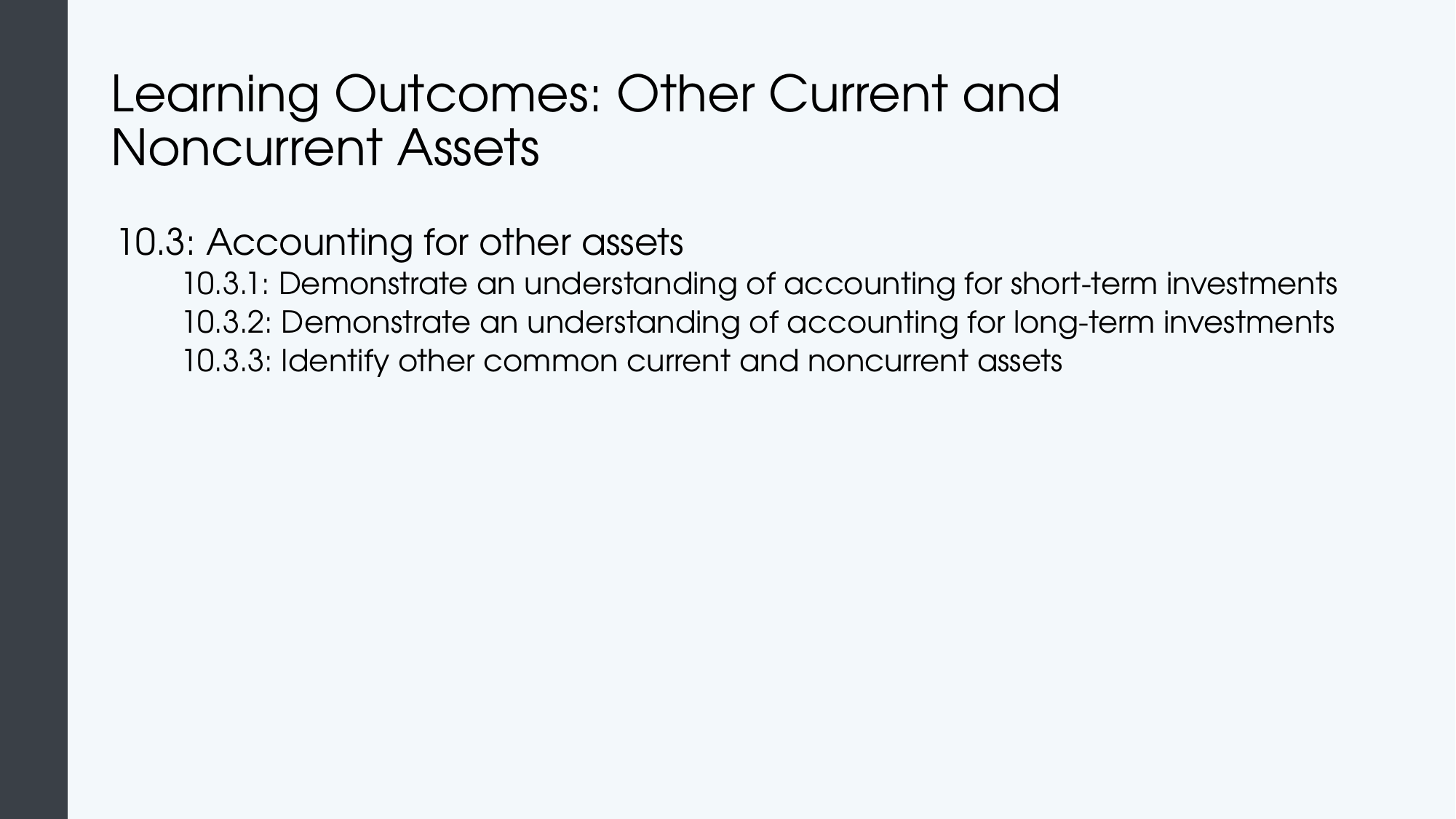

# Learning Outcomes: Other Current and Noncurrent Assets
10.3: Accounting for other assets
10.3.1: Demonstrate an understanding of accounting for short-term investments
10.3.2: Demonstrate an understanding of accounting for long-term investments
10.3.3: Identify other common current and noncurrent assets